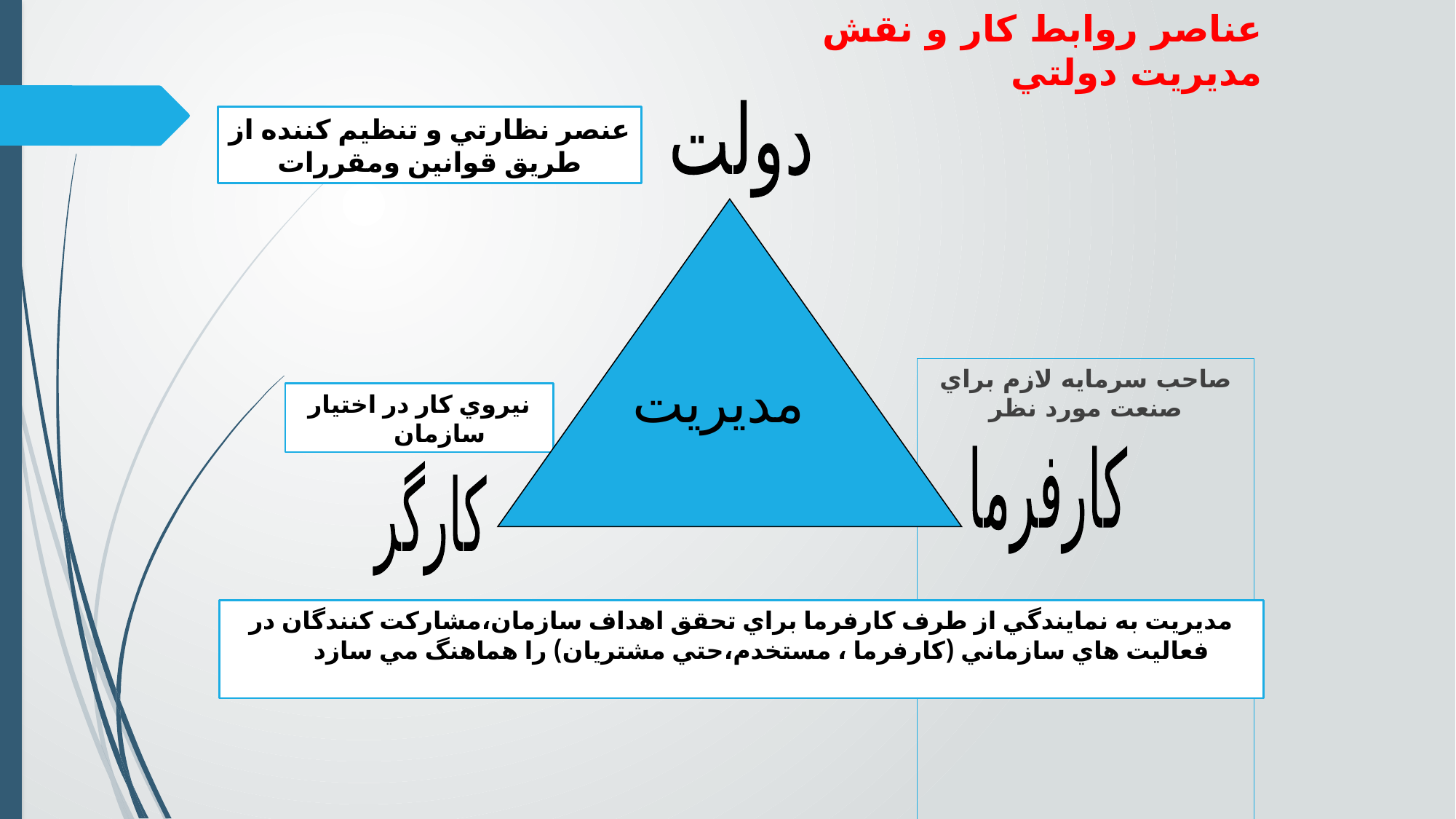

# عناصر روابط كار و نقش مديريت دولتي
دولت
عنصر نظارتي و تنظيم كننده از طريق قوانين ومقررات

صاحب سرمايه لازم براي صنعت مورد نظر
مدیریت
مديريت
نيروي كار در اختيار سازمان
كارفرما
كارگر
مدیریت به نمايندگي از طرف كارفرما براي تحقق اهداف سازمان،مشاركت كنندگان در فعاليت هاي سازماني (كارفرما ، مستخدم،حتي مشتريان) را هماهنگ مي سازد